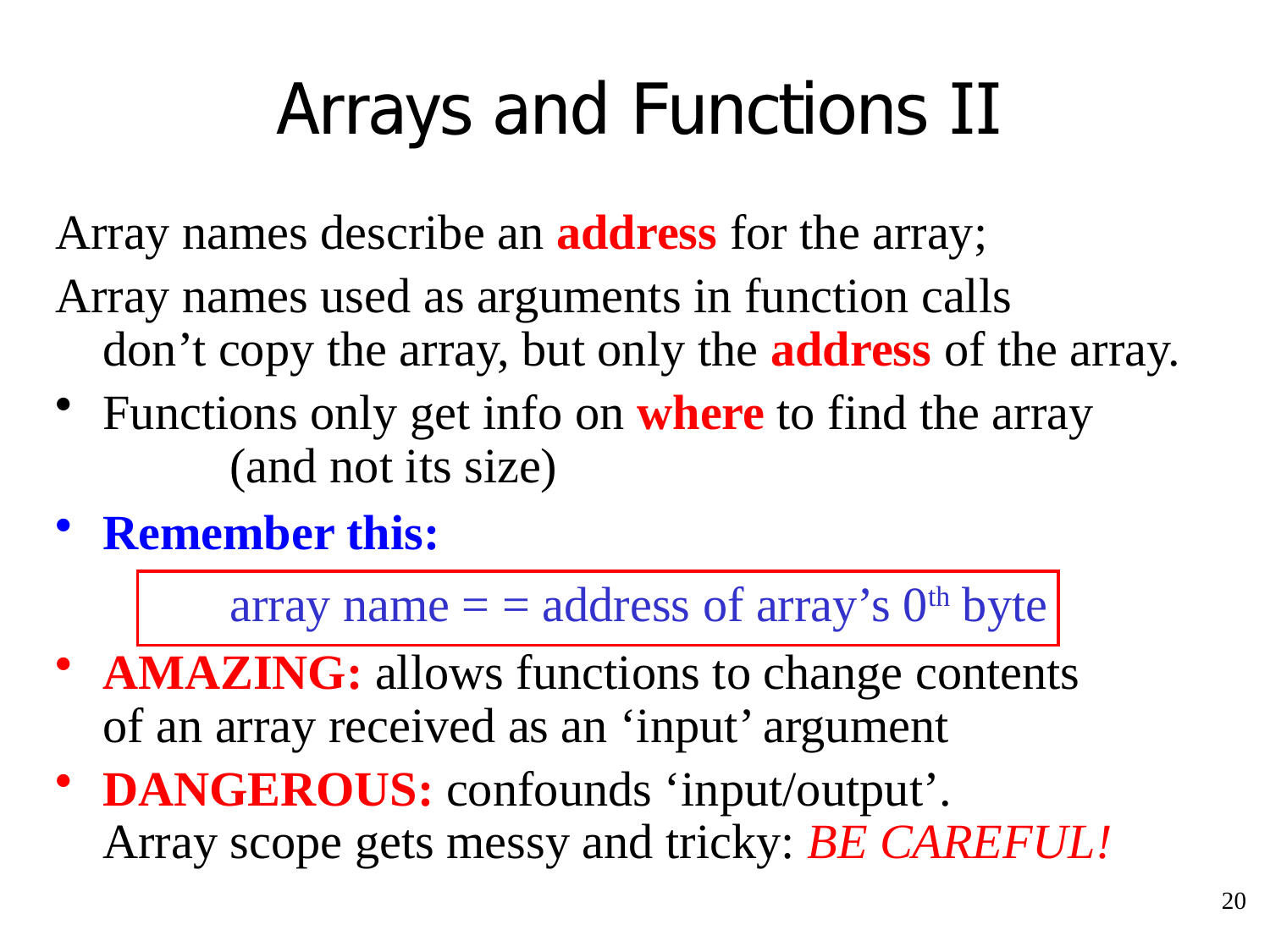

# Arrays and Functions II
Array names describe an address for the array;
Array names used as arguments in function calls
don’t copy the array, but only the address of the array.
Functions only get info on where to find the array
	(and not its size)
Remember this:
	array name = = address of array’s 0th byte.
AMAZING: allows functions to change contents
of an array received as an ‘input’ argument
DANGEROUS: confounds ‘input/output’.
Array scope gets messy and tricky: BE CAREFUL!

20